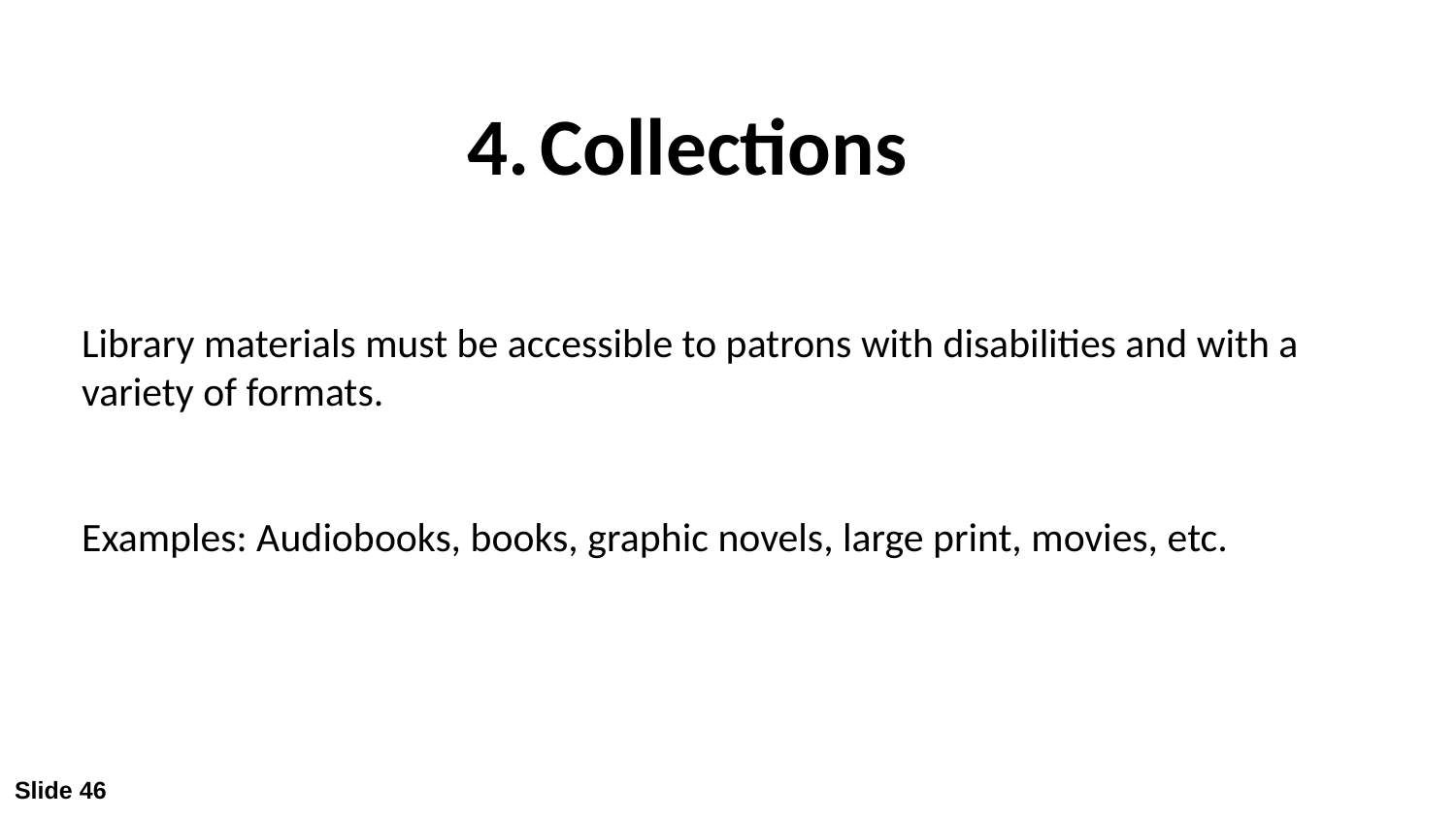

Collections
# Library materials must be accessible to patrons with disabilities and with a variety of formats.

Examples: Audiobooks, books, graphic novels, large print, movies, etc.
Slide 46